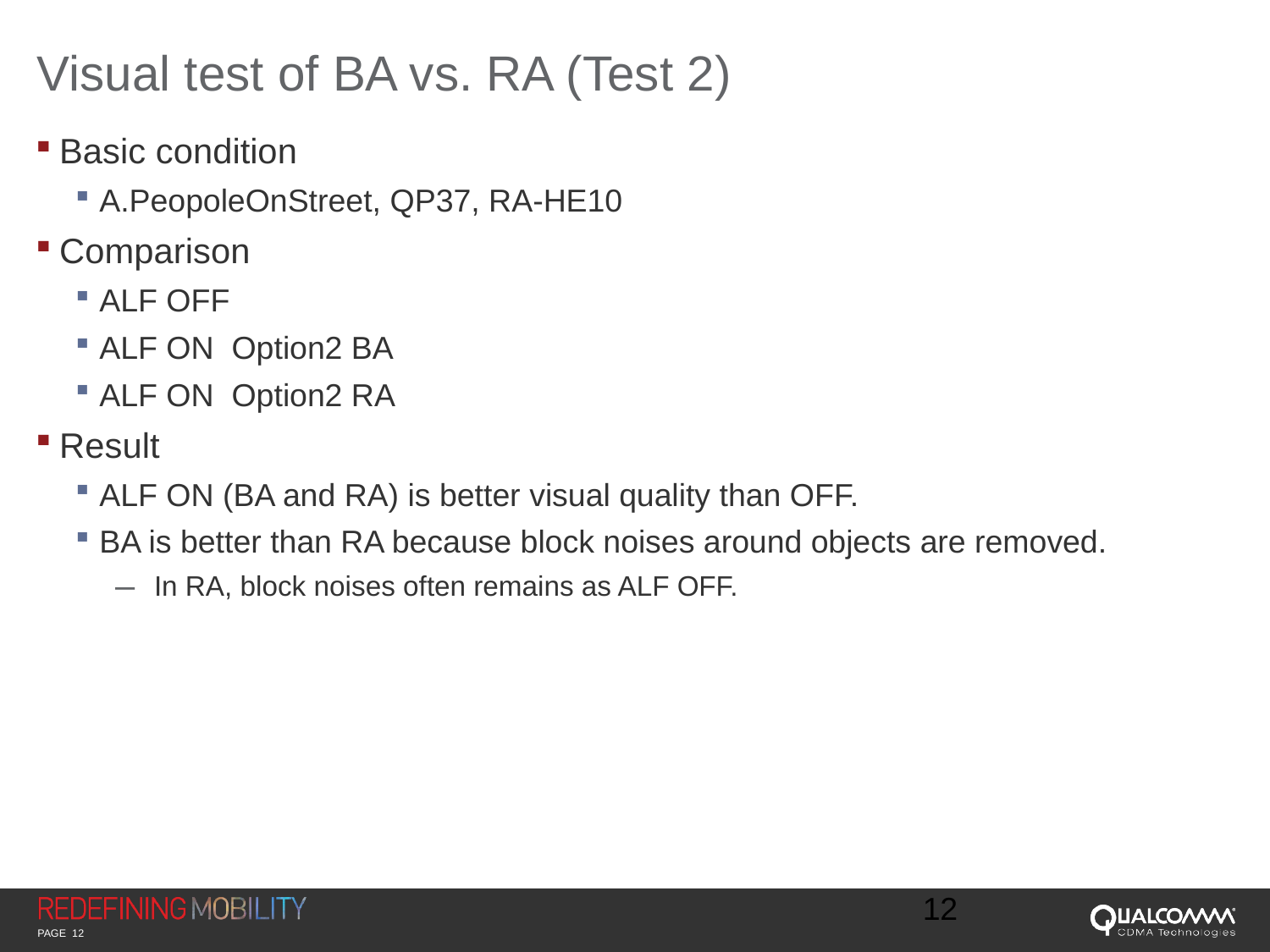

# Visual test of BA vs. RA (Test 2)
Basic condition
A.PeopoleOnStreet, QP37, RA-HE10
Comparison
ALF OFF
ALF ON  Option2 BA
ALF ON  Option2 RA
Result
ALF ON (BA and RA) is better visual quality than OFF.
BA is better than RA because block noises around objects are removed.
 In RA, block noises often remains as ALF OFF.
12